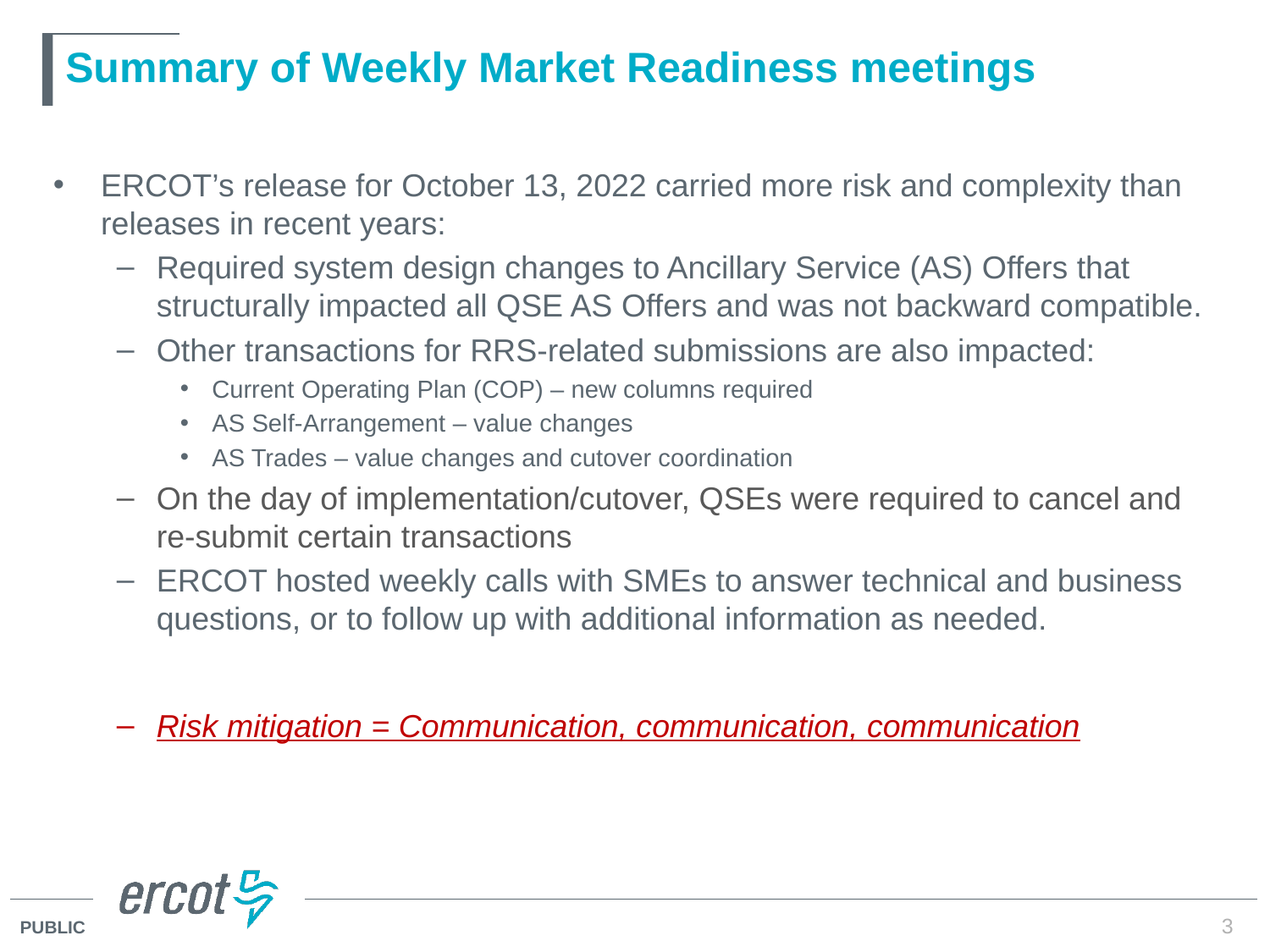

# Summary of Weekly Market Readiness meetings
ERCOT’s release for October 13, 2022 carried more risk and complexity than releases in recent years:
Required system design changes to Ancillary Service (AS) Offers that structurally impacted all QSE AS Offers and was not backward compatible.
Other transactions for RRS-related submissions are also impacted:
Current Operating Plan (COP) – new columns required
AS Self-Arrangement – value changes
AS Trades – value changes and cutover coordination
On the day of implementation/cutover, QSEs were required to cancel and re-submit certain transactions
ERCOT hosted weekly calls with SMEs to answer technical and business questions, or to follow up with additional information as needed.

Risk mitigation = Communication, communication, communication

3